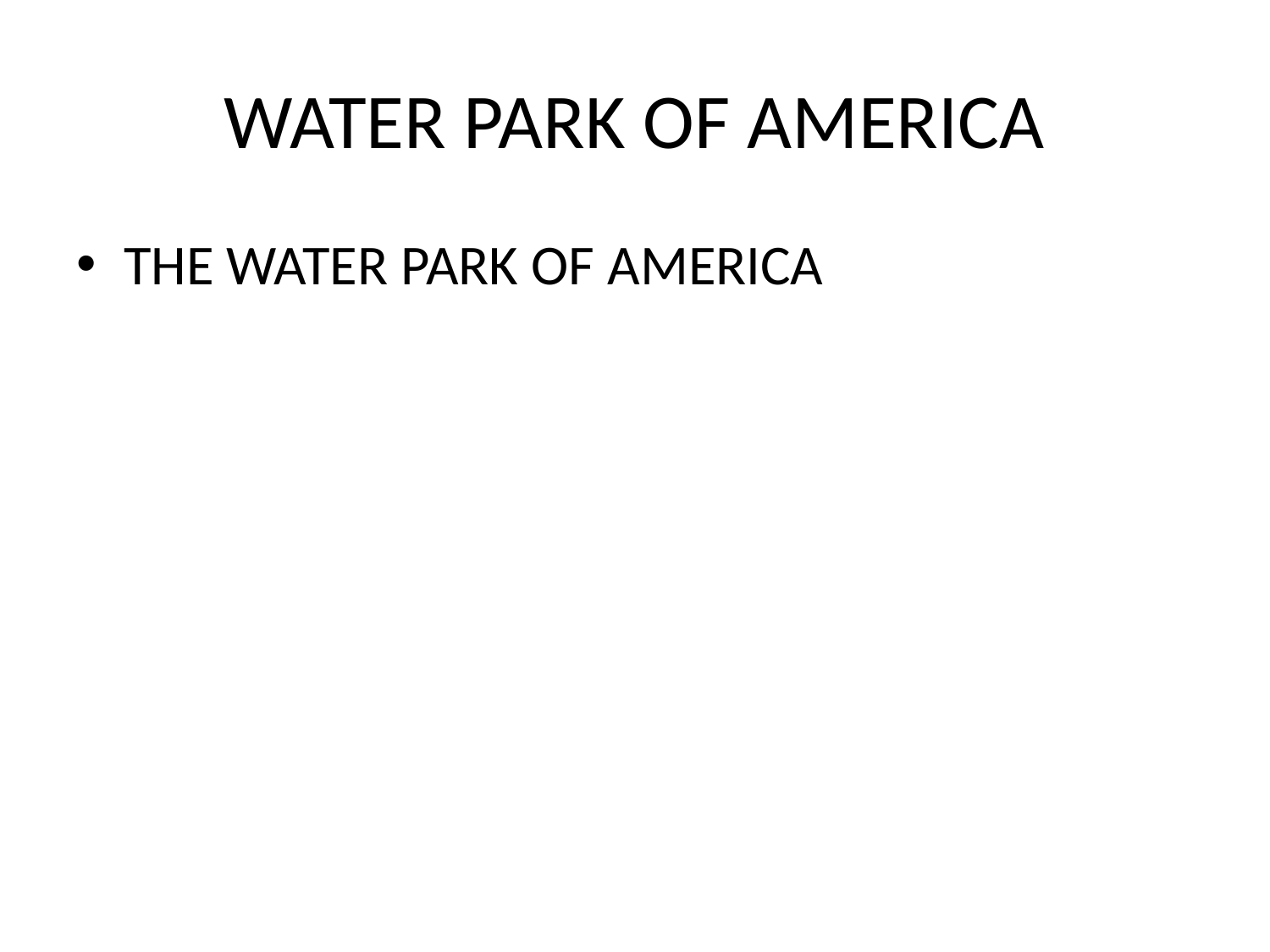

# WATER PARK OF AMERICA
THE WATER PARK OF AMERICA